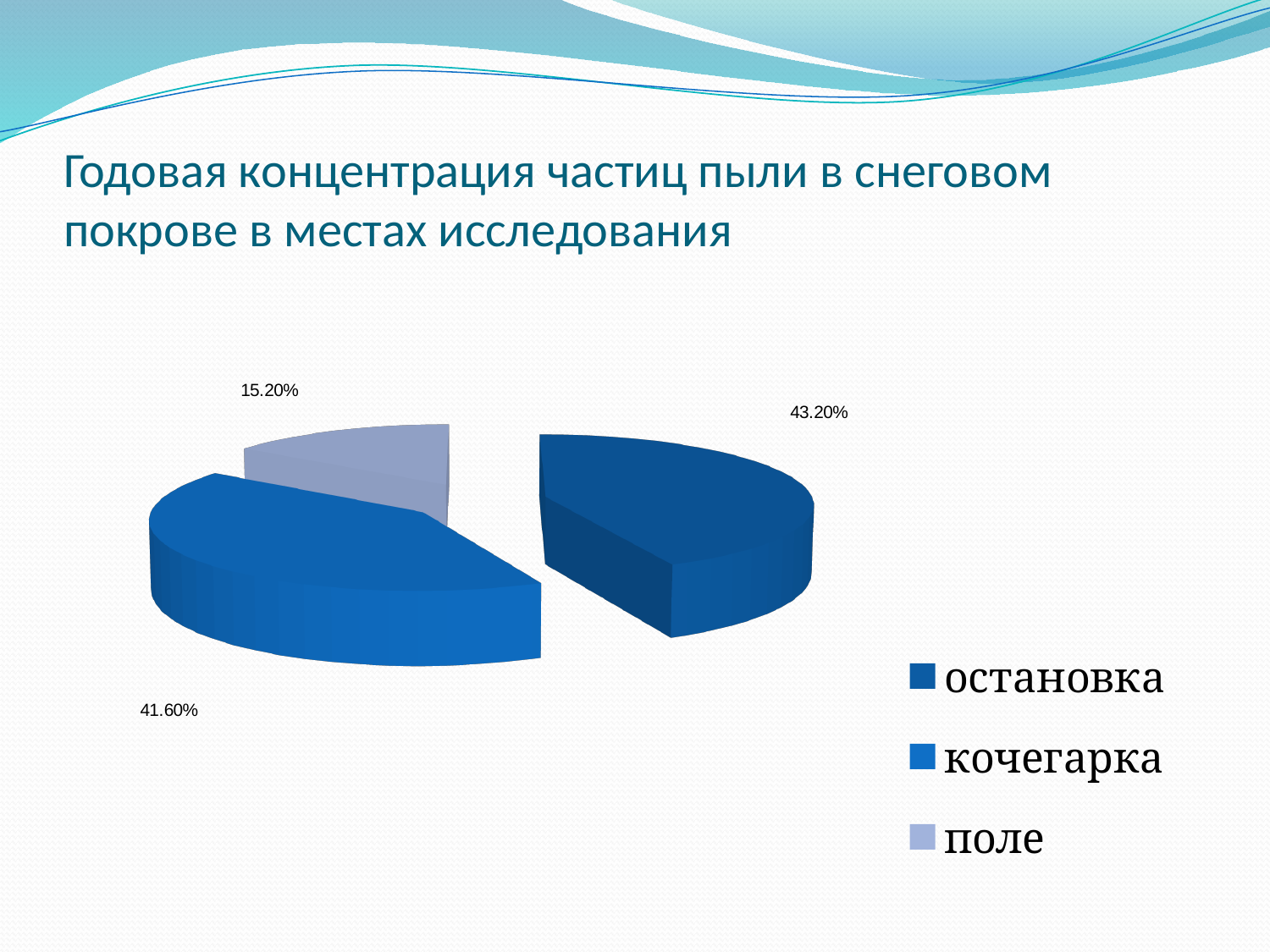

# Годовая концентрация частиц пыли в снеговом покрове в местах исследования

[unsupported chart]